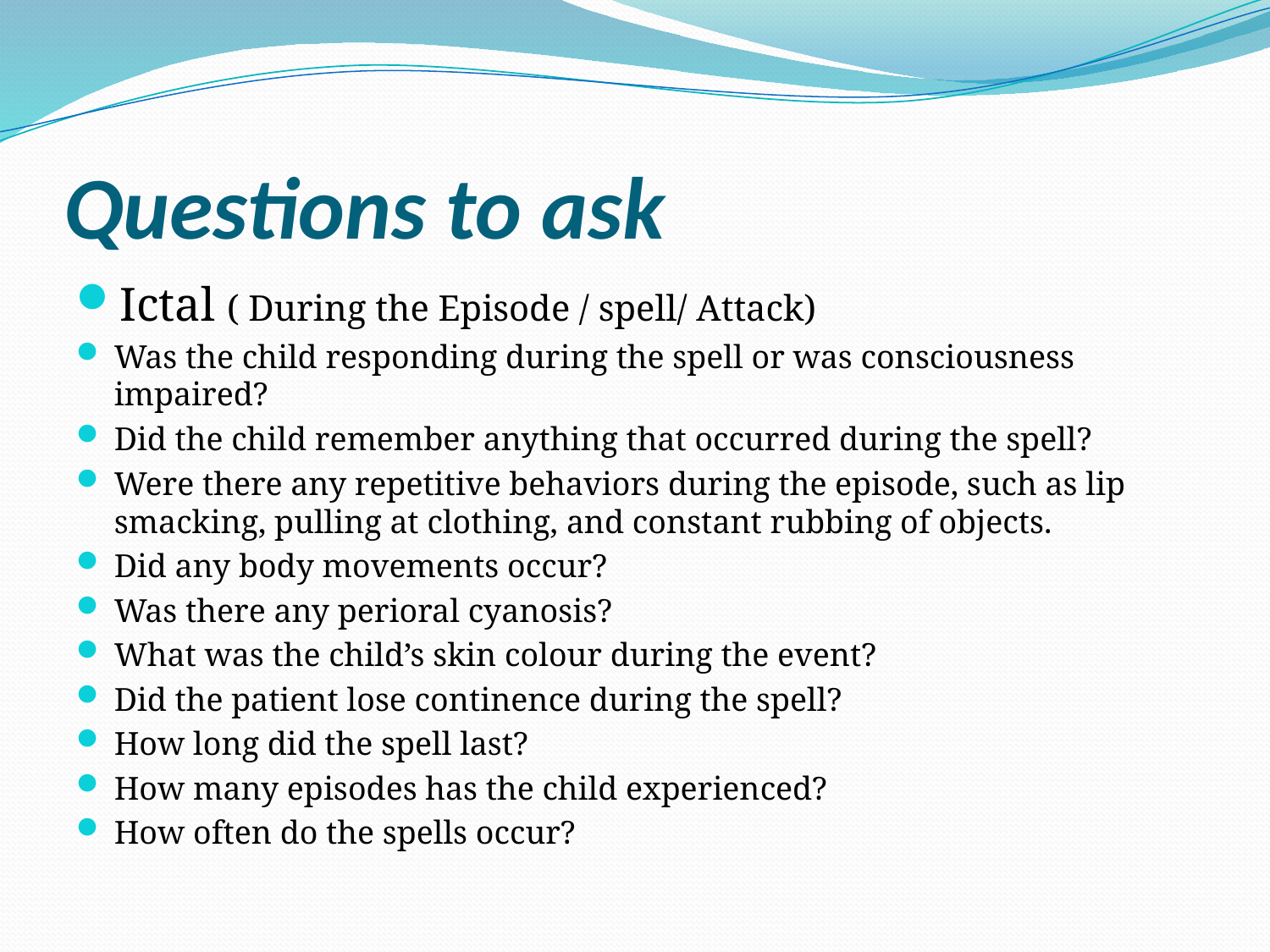

# Questions to ask
Ictal ( During the Episode / spell/ Attack)
Was the child responding during the spell or was consciousness impaired?
Did the child remember anything that occurred during the spell?
Were there any repetitive behaviors during the episode, such as lip smacking, pulling at clothing, and constant rubbing of objects.
Did any body movements occur?
Was there any perioral cyanosis?
What was the child’s skin colour during the event?
Did the patient lose continence during the spell?
How long did the spell last?
How many episodes has the child experienced?
How often do the spells occur?